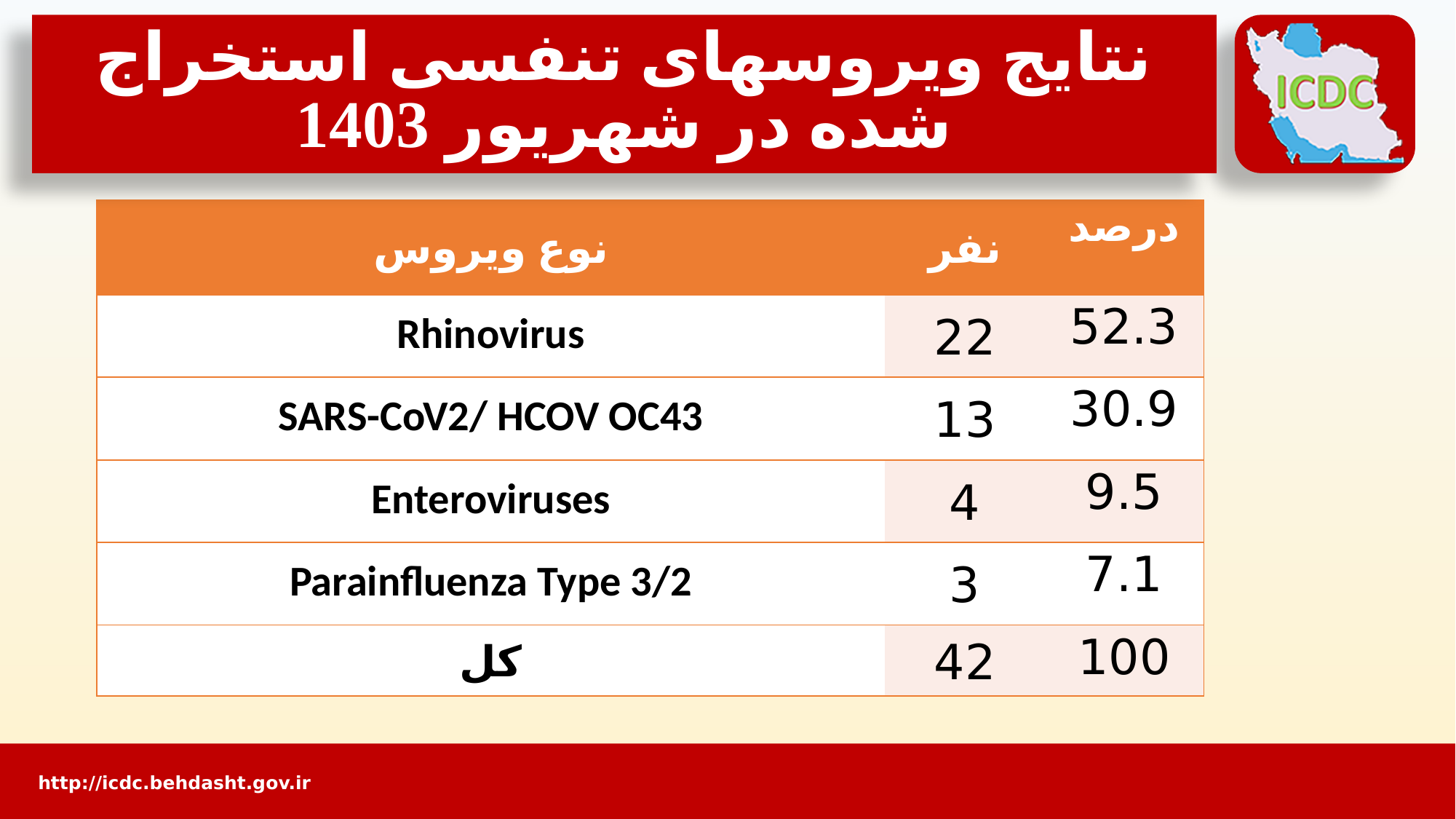

# نتایج ویروسهای تنفسی استخراج شده در شهریور 1403
| نوع ویروس | نفر | درصد |
| --- | --- | --- |
| Rhinovirus | 22 | 52.3 |
| SARS-CoV2/ HCOV OC43 | 13 | 30.9 |
| Enteroviruses | 4 | 9.5 |
| Parainfluenza Type 3/2 | 3 | 7.1 |
| کل | 42 | 100 |